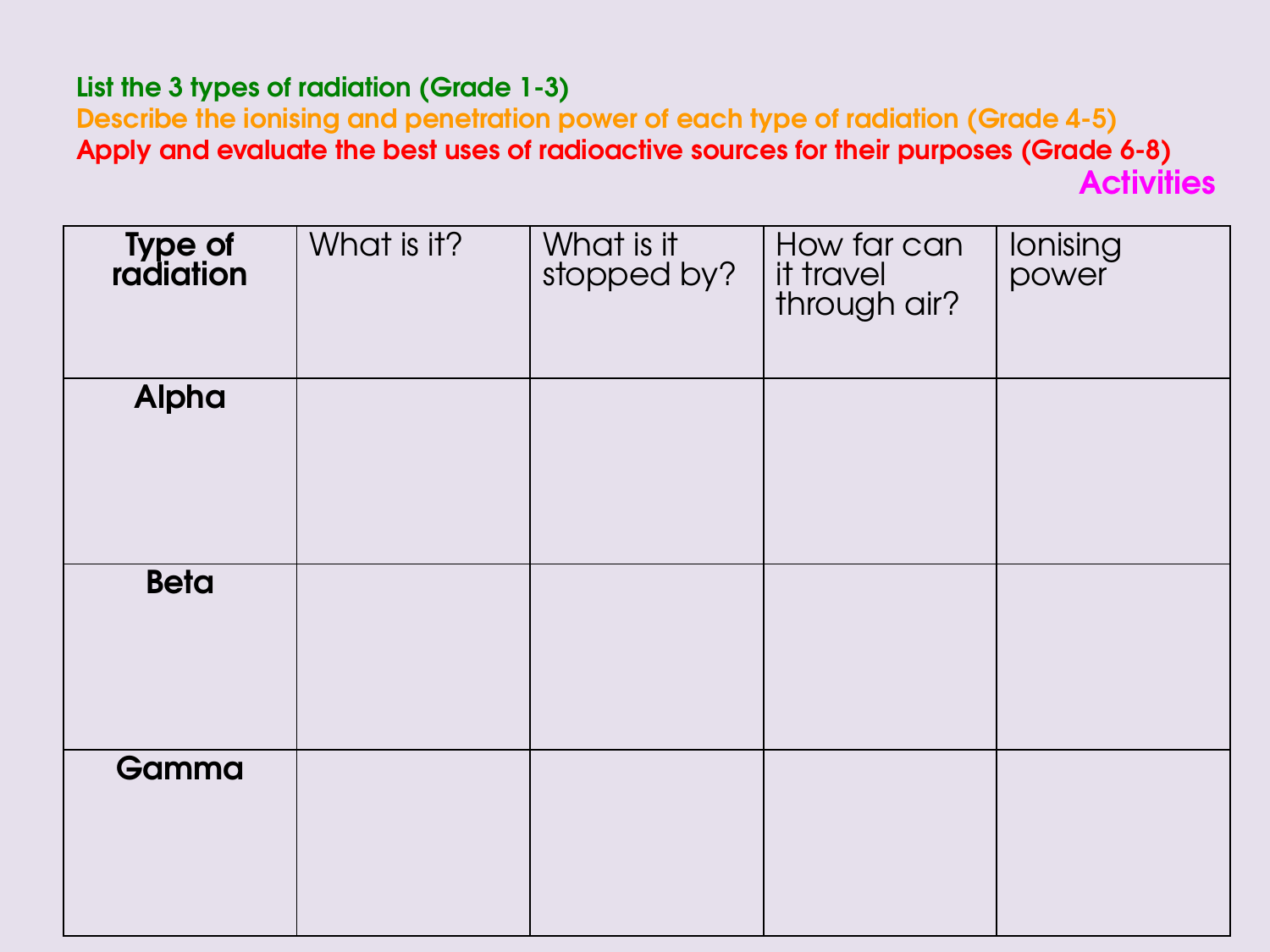

# List the 3 types of radiation (Grade 1-3) Describe the ionising and penetration power of each type of radiation (Grade 4-5) Apply and evaluate the best uses of radioactive sources for their purposes (Grade 6-8)
Activities
| Type of radiation | What is it? | What is it stopped by? | How far can it travel through air? | Ionising power |
| --- | --- | --- | --- | --- |
| Alpha |  |  |  |  |
| Beta |  |  |  |  |
| Gamma |  |  |  |  |